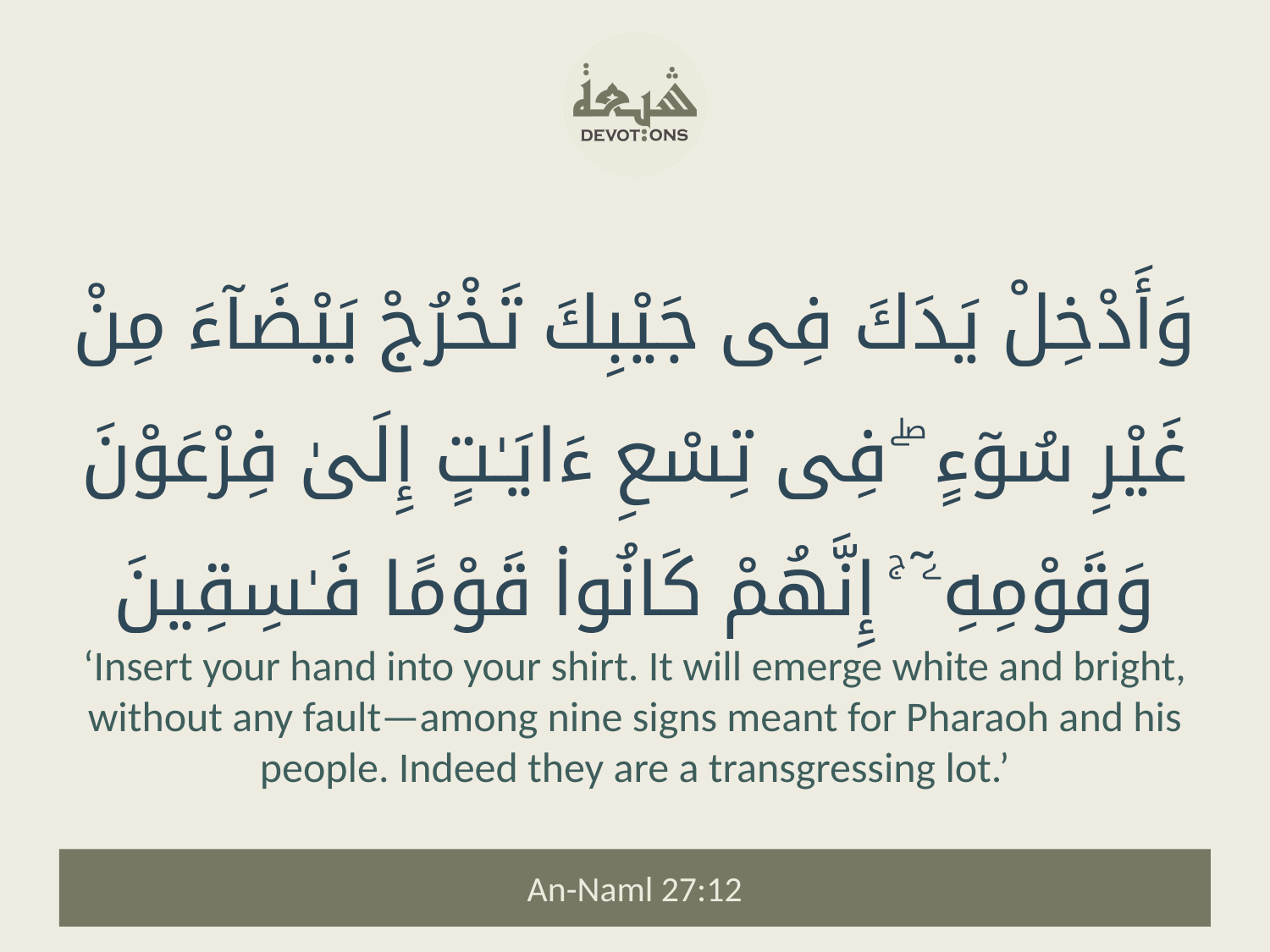

وَأَدْخِلْ يَدَكَ فِى جَيْبِكَ تَخْرُجْ بَيْضَآءَ مِنْ غَيْرِ سُوٓءٍ ۖ فِى تِسْعِ ءَايَـٰتٍ إِلَىٰ فِرْعَوْنَ وَقَوْمِهِۦٓ ۚ إِنَّهُمْ كَانُوا۟ قَوْمًا فَـٰسِقِينَ
‘Insert your hand into your shirt. It will emerge white and bright, without any fault—among nine signs meant for Pharaoh and his people. Indeed they are a transgressing lot.’
An-Naml 27:12